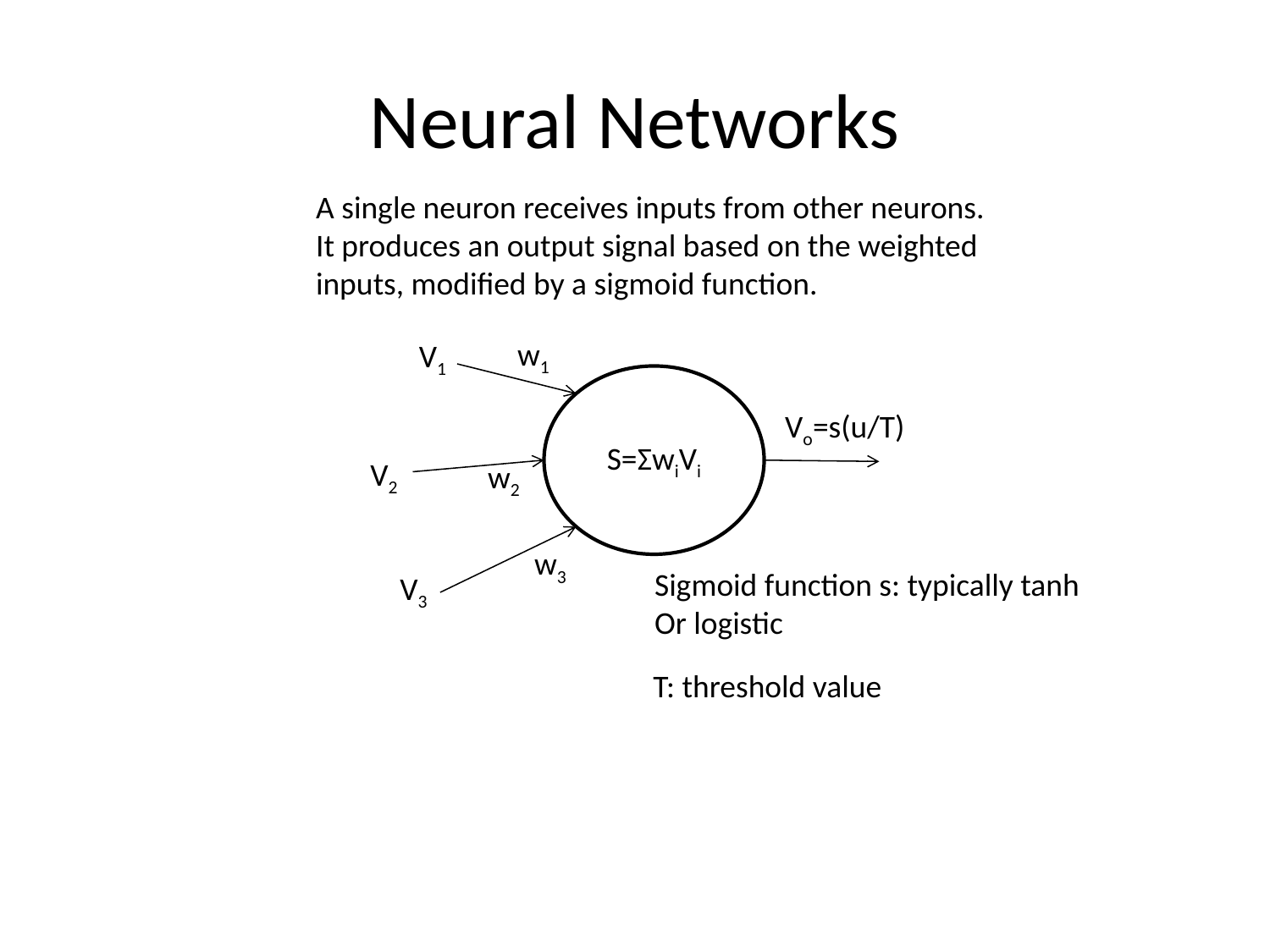

# Neural Networks
A single neuron receives inputs from other neurons.
It produces an output signal based on the weighted inputs, modified by a sigmoid function.
w1
V1
S=ΣwiVi
Vo=s(u/T)
V2
w2
w3
Sigmoid function s: typically tanh
Or logistic
V3
T: threshold value